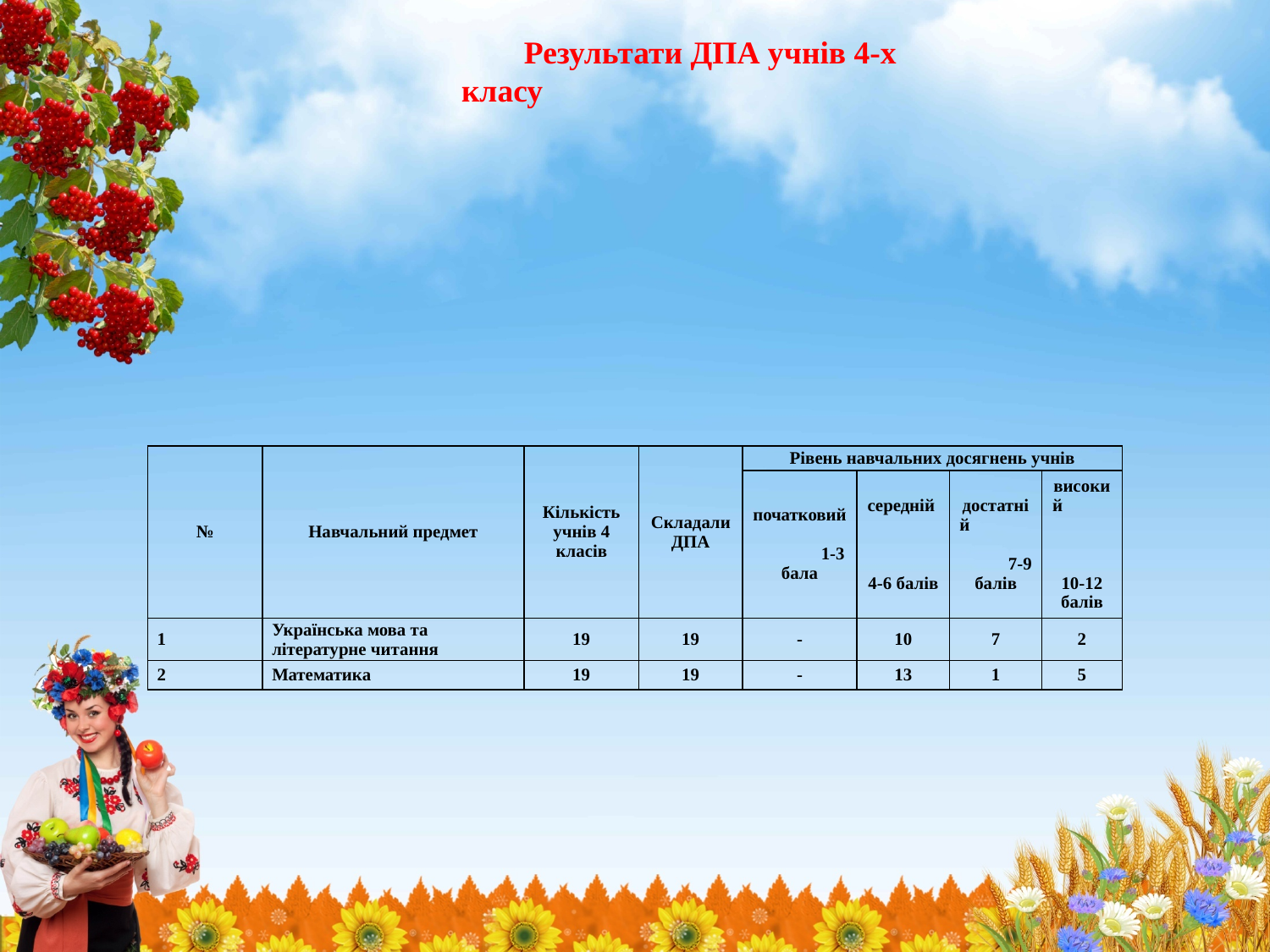

Результати ДПА учнів 4-х класу
| № | Навчальний предмет | Кількість учнів 4 класів | Складали ДПА | Рівень навчальних досягнень учнів |  |  |  |
| --- | --- | --- | --- | --- | --- | --- | --- |
|  |  |  |  | початковий 1-3 бала | середній 4-6 балів | достатній 7-9 балів | високий 10-12 балів |
| 1 | Українська мова та літературне читання | 19 | 19 | - | 10 | 7 | 2 |
| 2 | Математика | 19 | 19 | - | 13 | 1 | 5 |